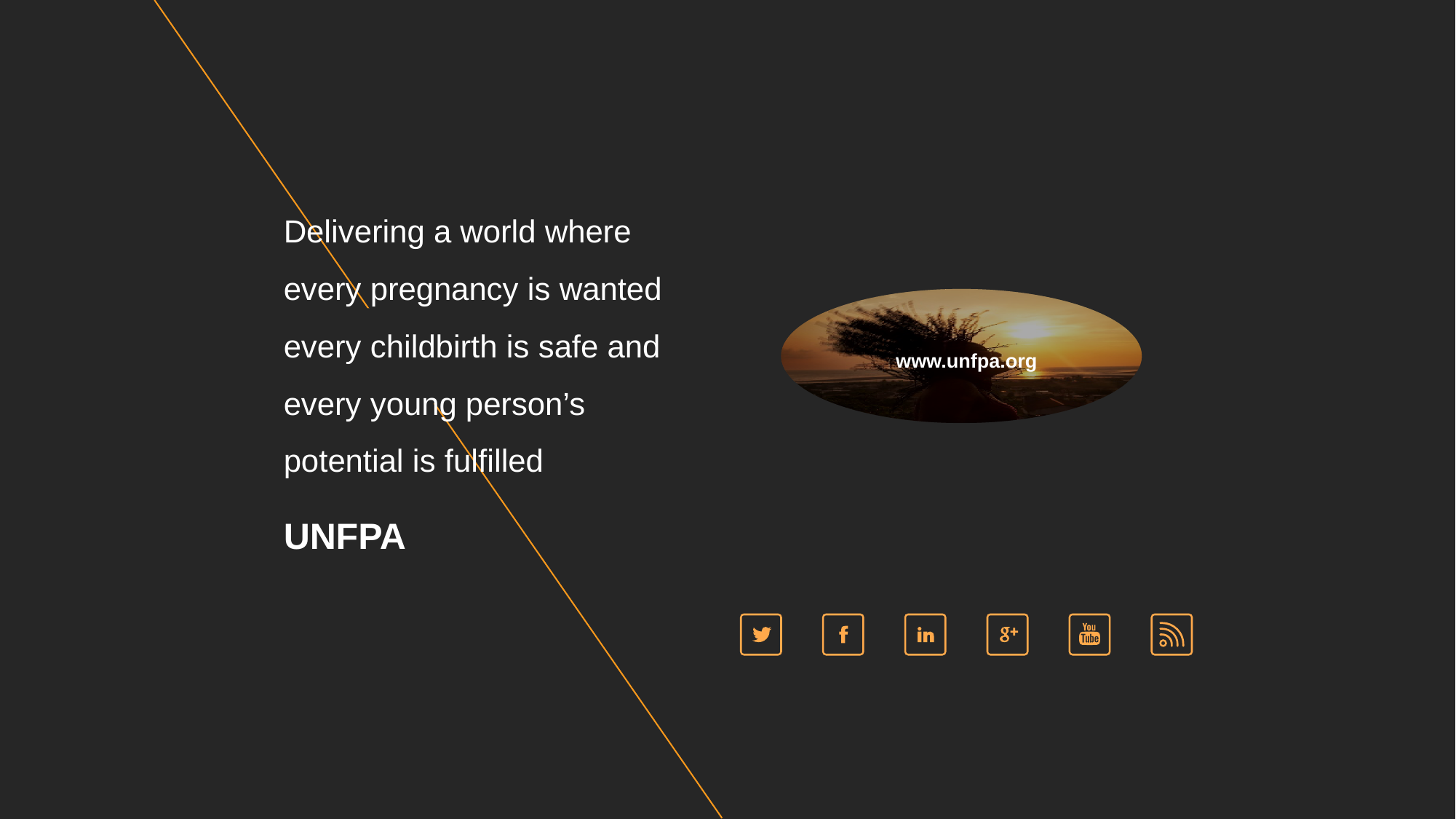

Delivering a world where
every pregnancy is wanted
every childbirth is safe and
every young person’s
potential is fulfilled
www.unfpa.org
UNFPA